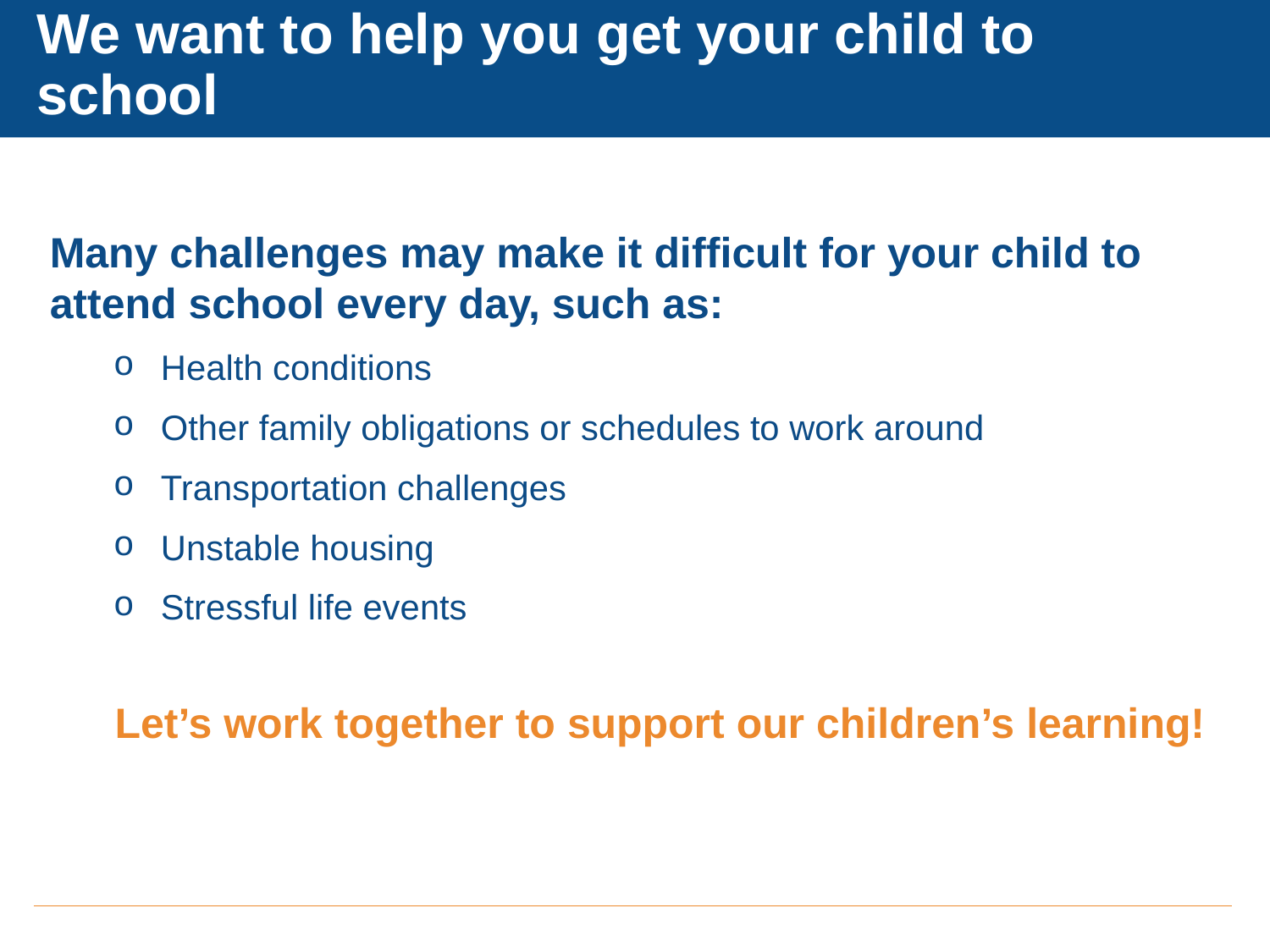

# We want to help you get your child to school

Many challenges may make it difficult for your child to attend school every day, such as:
Health conditions
Other family obligations or schedules to work around
Transportation challenges
Unstable housing
Stressful life events

Let’s work together to support our children’s learning!